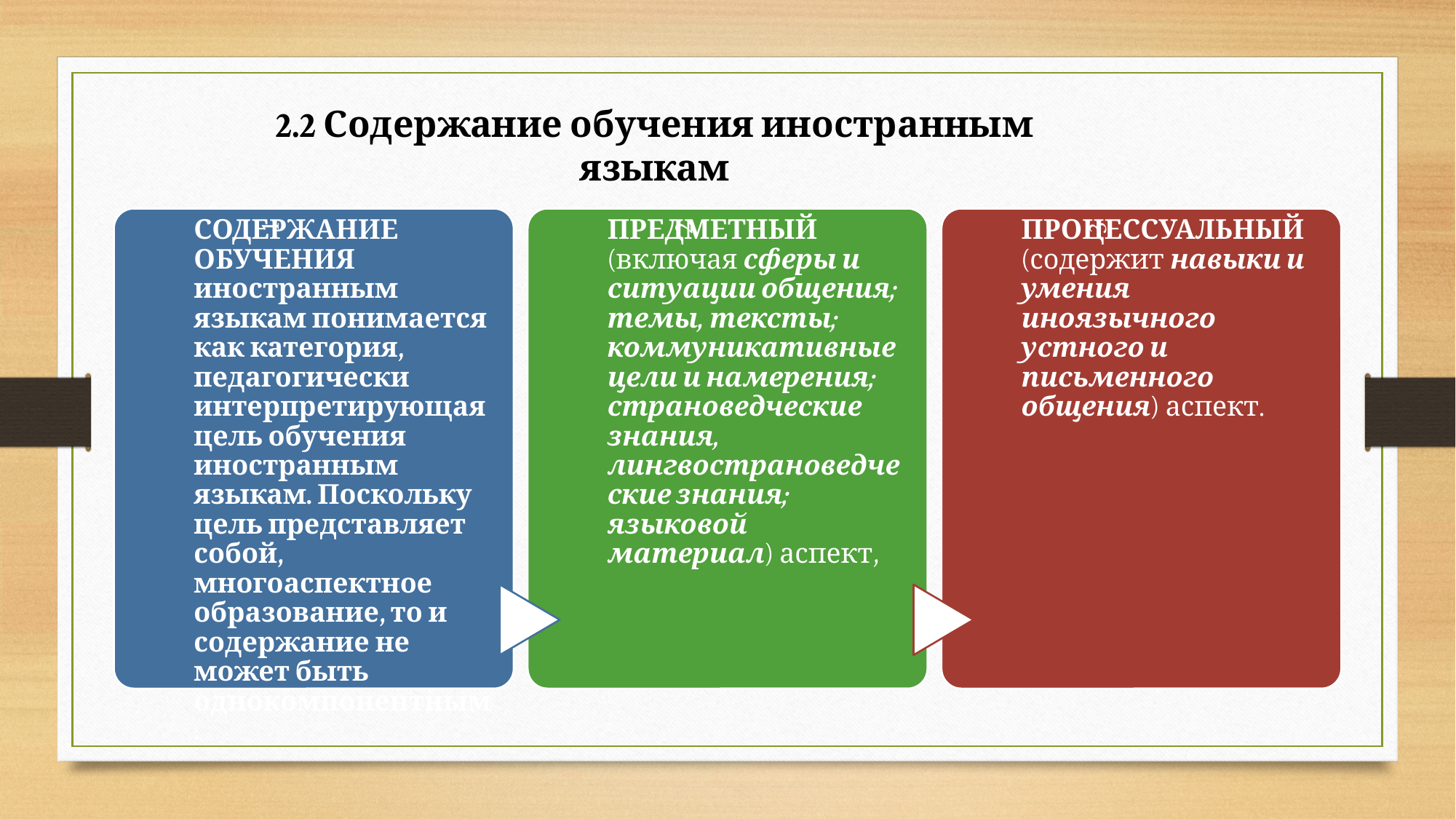

2.2 Содержание обучения иностранным языкам
1
Содержание обучения иностранным языкам понимается как категория, педагогически интерпретирующая цель обучения иностранным языкам. Поскольку цель представляет собой, многоаспектное образование, то и содержание не может быть однокомпонентным.
2
предметный (включая сферы и ситуации общения; темы, тексты; коммуникативные цели и намерения; страноведческие знания, лингвострановедческие знания; языковой материал) аспект,
3
процессуальный (содержит навыки и умения иноязычного устного и письменного общения) аспект.